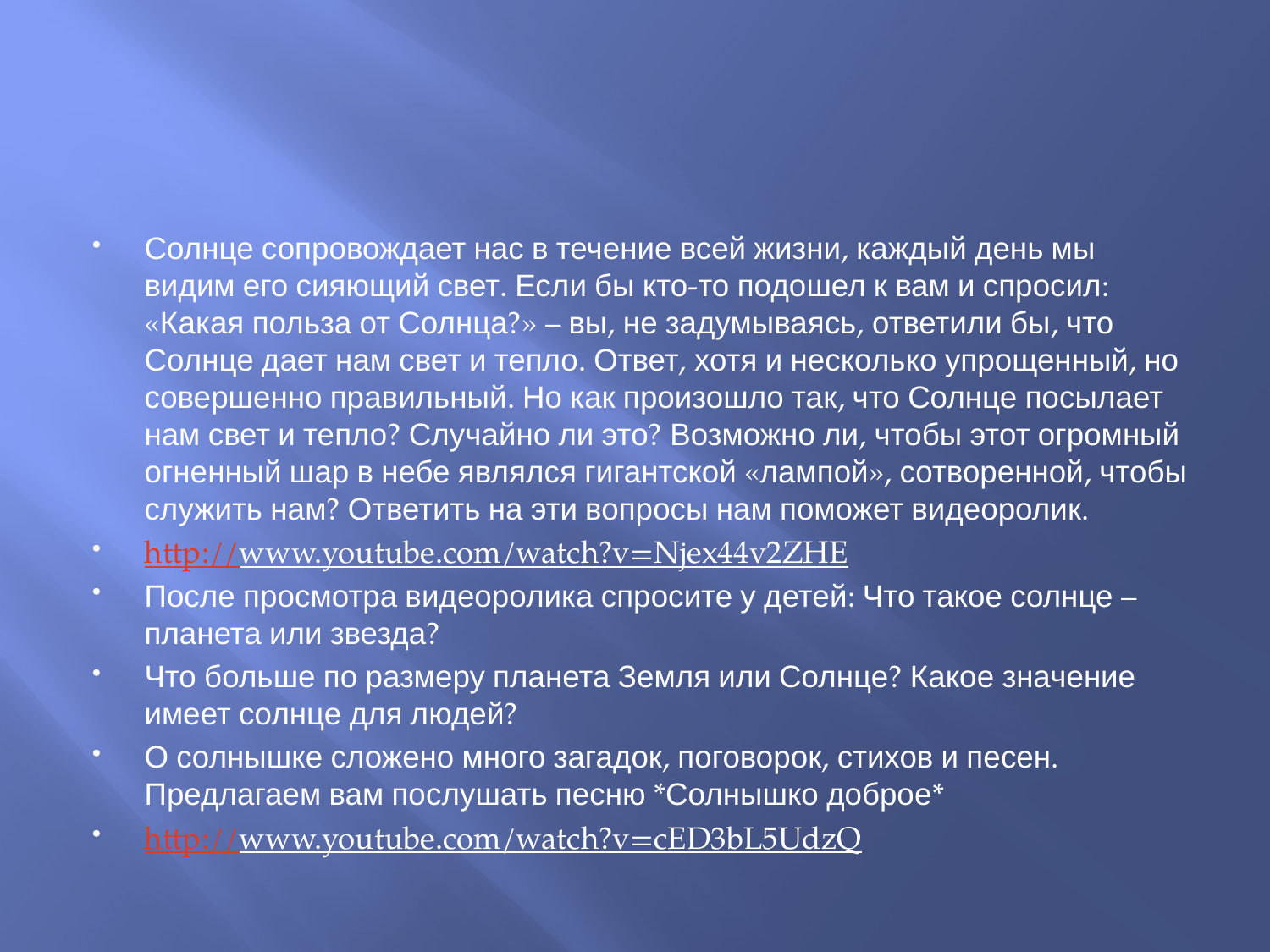

#
Солнце сопровождает нас в течение всей жизни, каждый день мы видим его сияющий свет. Если бы кто-то подошел к вам и спросил: «Какая польза от Солнца?» – вы, не задумываясь, ответили бы, что Солнце дает нам свет и тепло. Ответ, хотя и несколько упрощенный, но совершенно правильный. Но как произошло так, что Солнце посылает нам свет и тепло? Случайно ли это? Возможно ли, чтобы этот огромный огненный шар в небе являлся гигантской «лампой», сотворенной, чтобы служить нам? Ответить на эти вопросы нам поможет видеоролик.
http://www.youtube.com/watch?v=Njex44v2ZHE
После просмотра видеоролика спросите у детей: Что такое солнце – планета или звезда?
Что больше по размеру планета Земля или Солнце? Какое значение имеет солнце для людей?
О солнышке сложено много загадок, поговорок, стихов и песен. Предлагаем вам послушать песню *Солнышко доброе*
http://www.youtube.com/watch?v=cED3bL5UdzQ